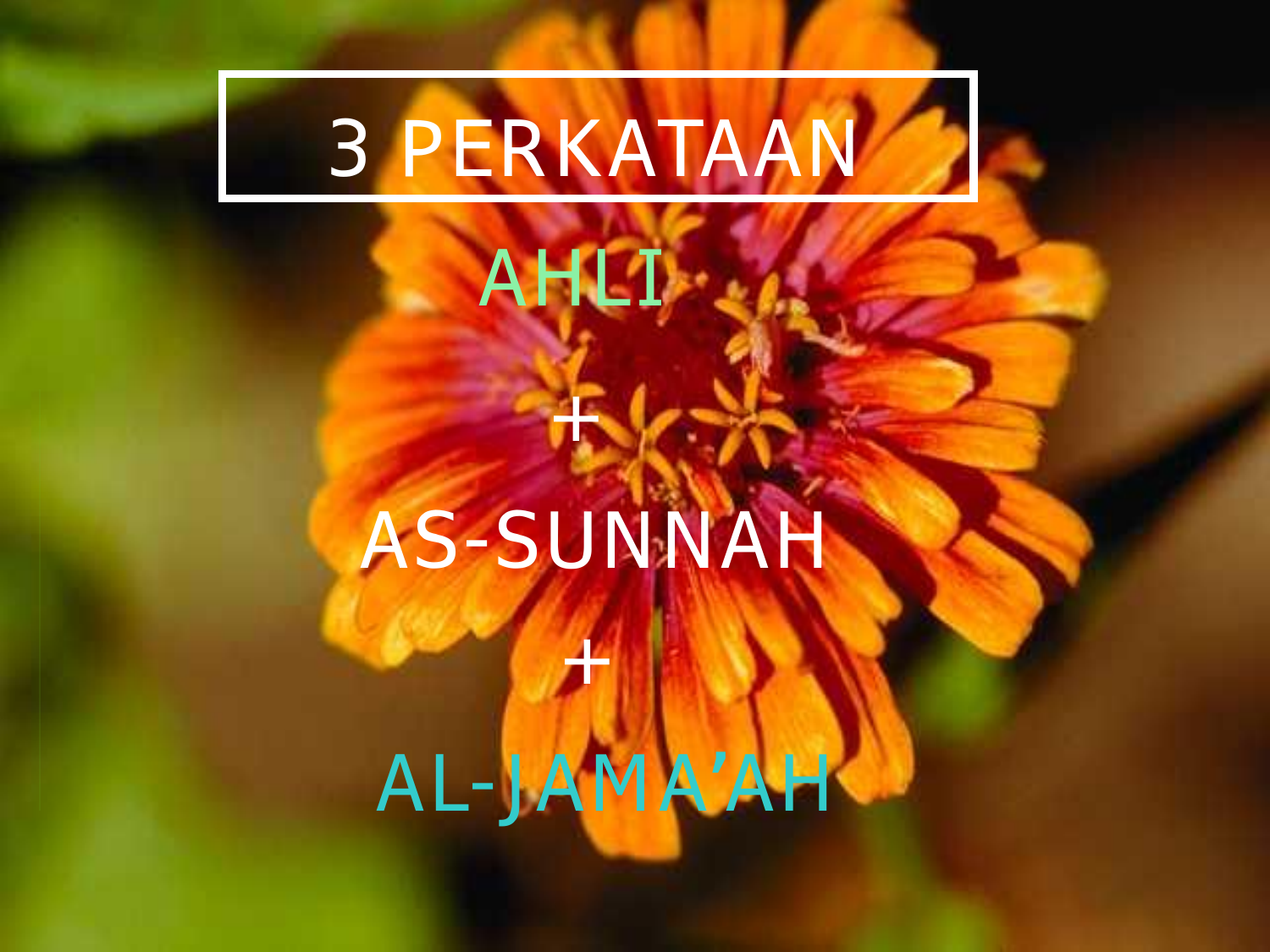

3 PERKATAAN
# AHLI
+
AS-SUNNAH
+
AL-JAMA’AH